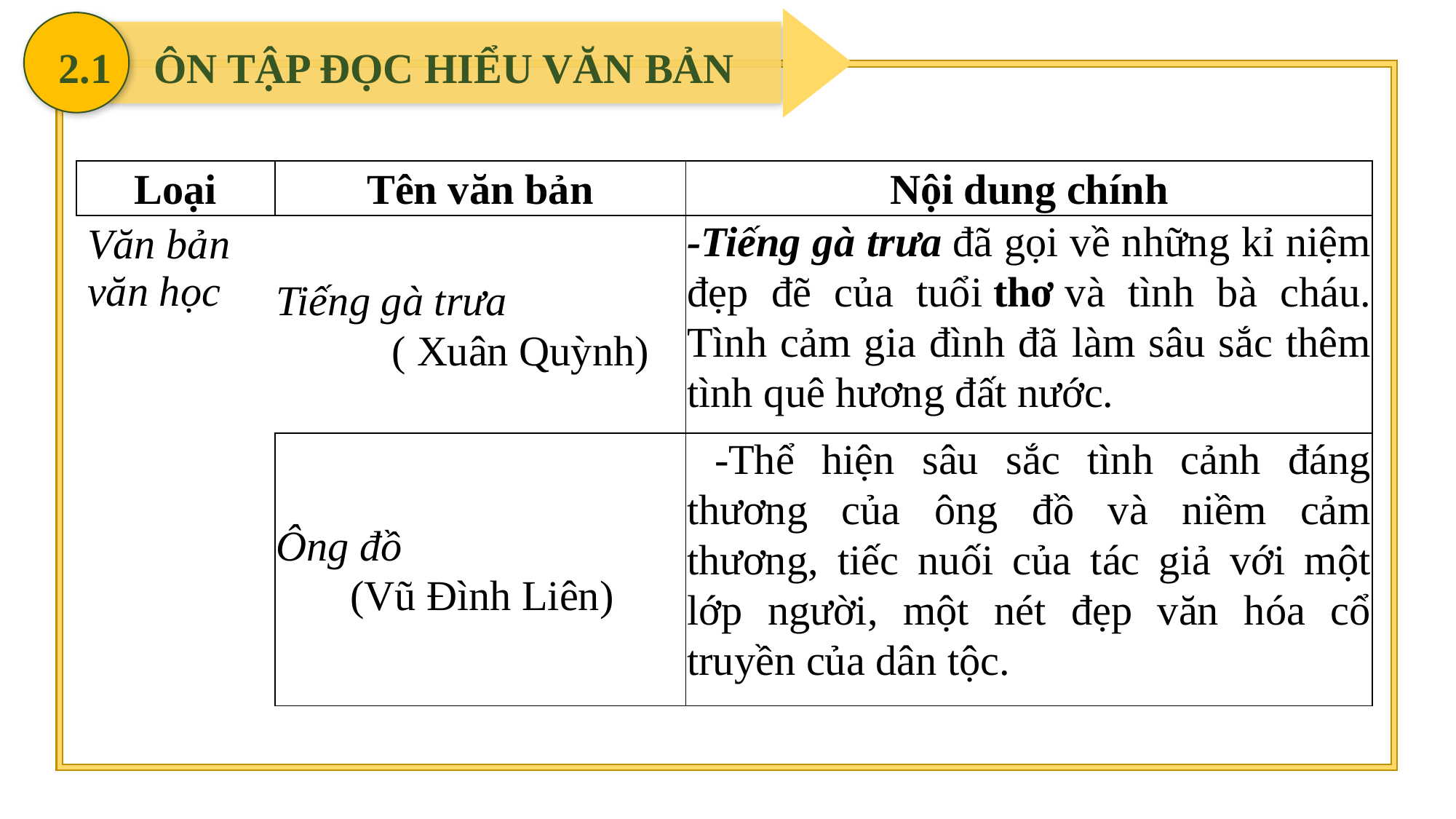

2.1    ÔN TẬP ĐỌC HIỂU VĂN BẢN

| Loại | Tên văn bản | Nội dung chính |
| --- | --- | --- |
| Văn bản văn học | Tiếng gà trưa ( Xuân Quỳnh) | -Tiếng gà trưa đã gọi về những kỉ niệm đẹp đẽ của tuổi thơ và tình bà cháu. Tình cảm gia đình đã làm sâu sắc thêm tình quê hương đất nước. |
|  | Ông đồ (Vũ Đình Liên) | -Thể hiện sâu sắc tình cảnh đáng thương của ông đồ và niềm cảm thương, tiếc nuối của tác giả với một lớp người, một nét đẹp văn hóa cổ truyền của dân tộc. |